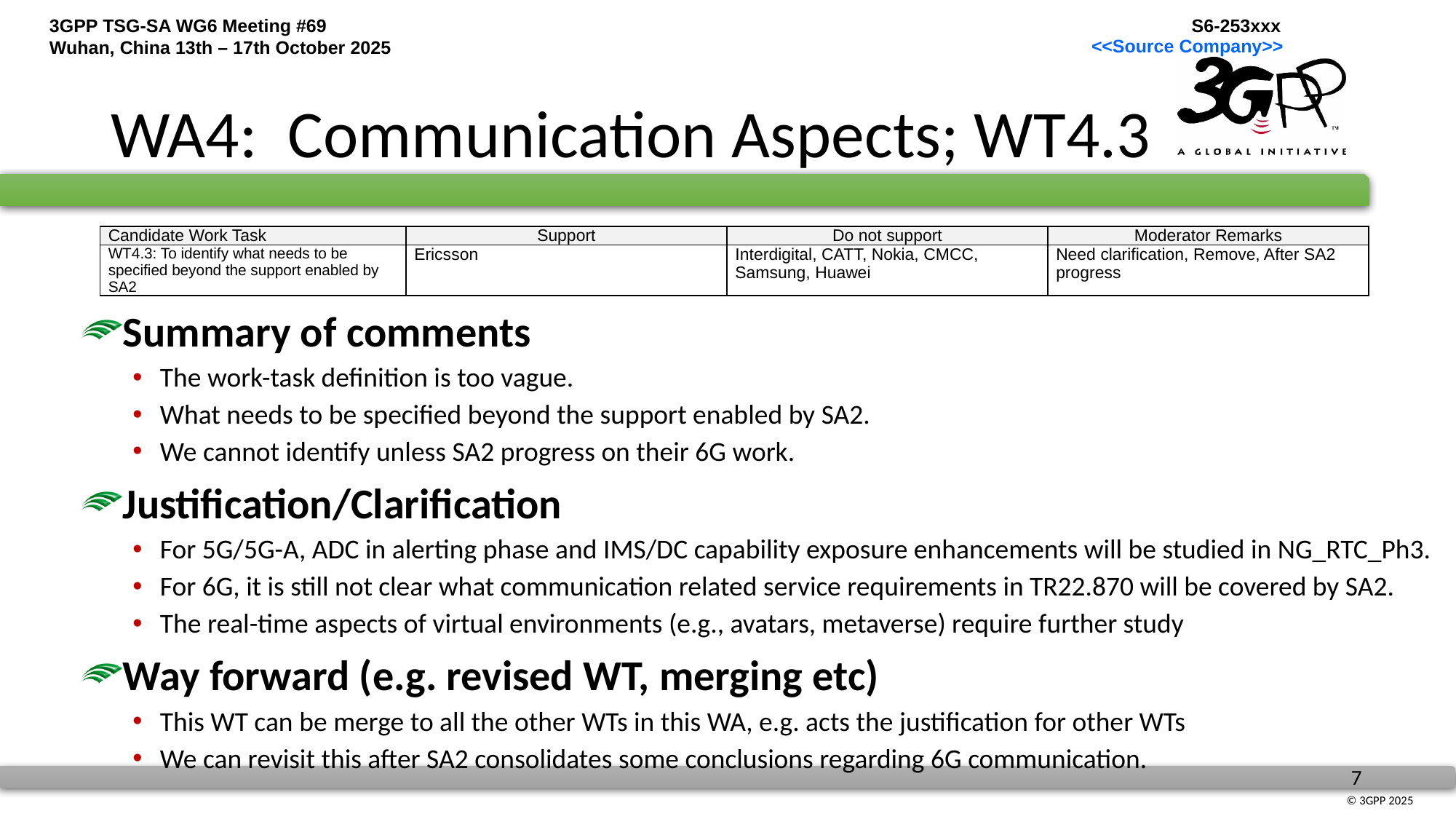

# WA4:  Communication Aspects; WT4.3
| Candidate Work Task | Support | Do not support | Moderator Remarks |
| --- | --- | --- | --- |
| WT4.3: To identify what needs to be specified beyond the support enabled by SA2 | Ericsson | Interdigital, CATT, Nokia, CMCC, Samsung, Huawei | Need clarification, Remove, After SA2 progress |

Summary of comments
The work-task definition is too vague.
What needs to be specified beyond the support enabled by SA2.
We cannot identify unless SA2 progress on their 6G work.
Justification/Clarification
For 5G/5G-A, ADC in alerting phase and IMS/DC capability exposure enhancements will be studied in NG_RTC_Ph3.
For 6G, it is still not clear what communication related service requirements in TR22.870 will be covered by SA2.
The real-time aspects of virtual environments (e.g., avatars, metaverse) require further study
Way forward (e.g. revised WT, merging etc)
This WT can be merge to all the other WTs in this WA, e.g. acts the justification for other WTs
We can revisit this after SA2 consolidates some conclusions regarding 6G communication.